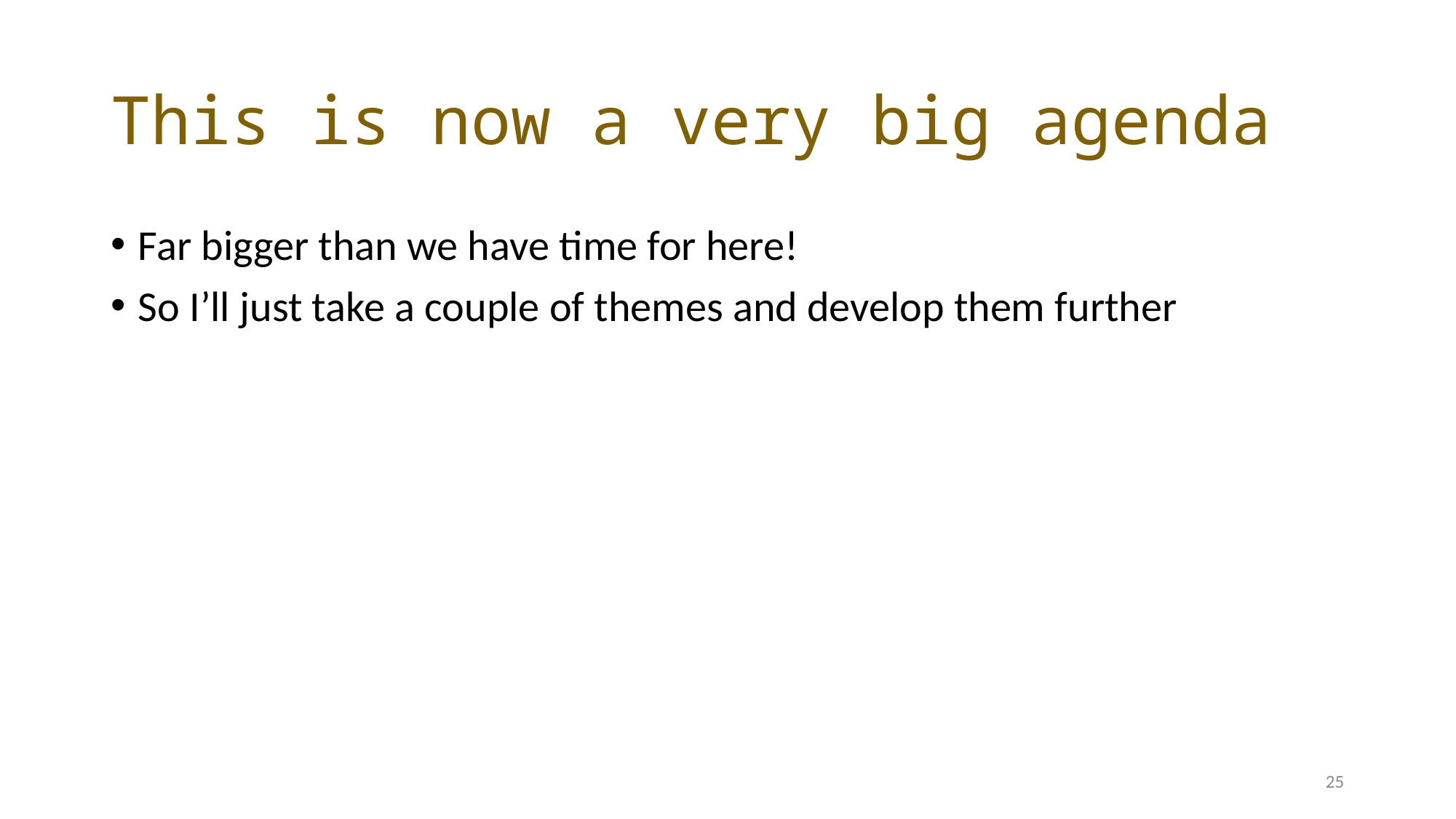

# This is now a very big agenda
Far bigger than we have time for here!
So I’ll just take a couple of themes and develop them further
25